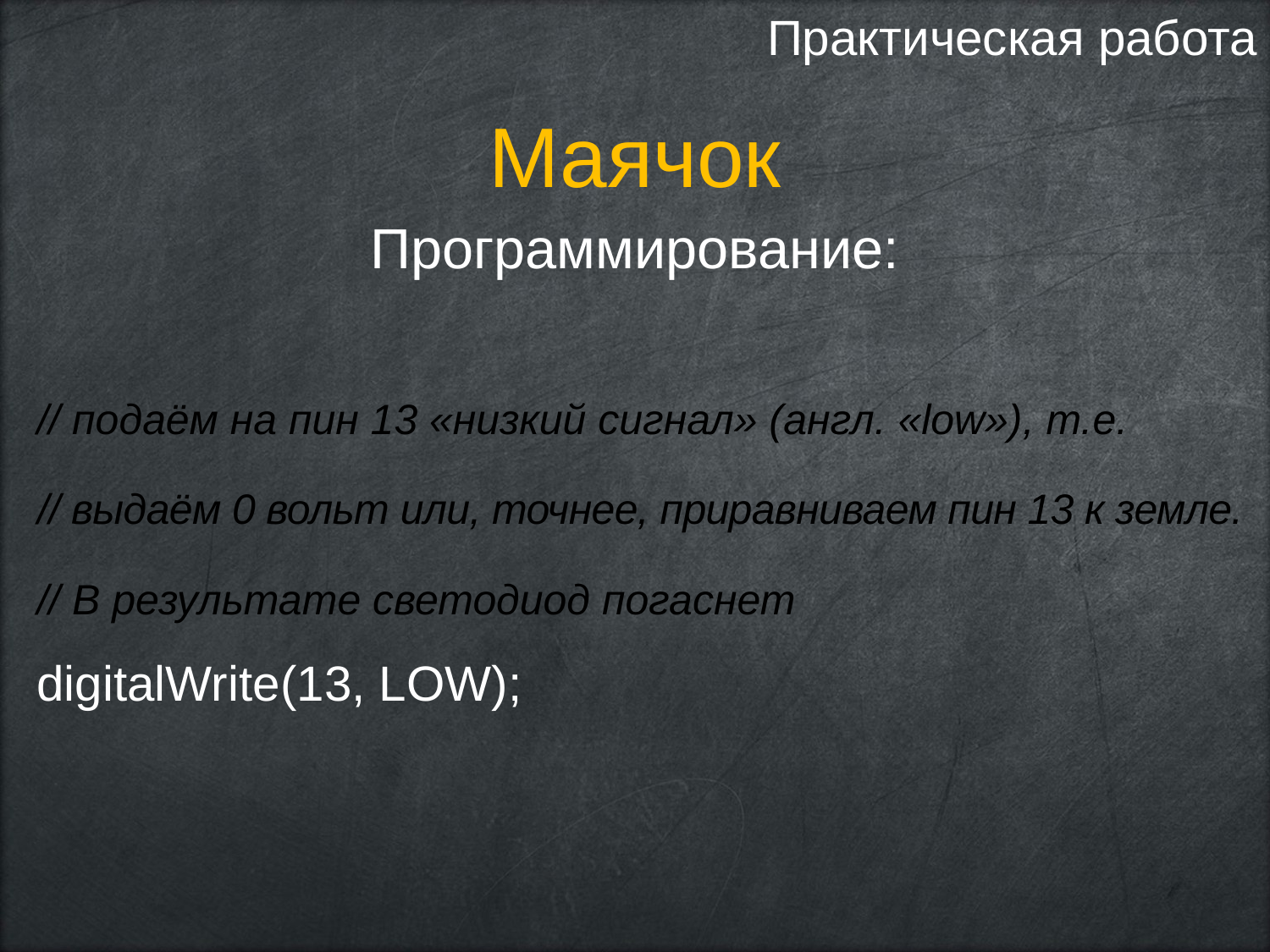

Практическая работа
Маячок
Программирование:
// подаём на пин 13 «низкий сигнал» (англ. «low»), т.е.
// выдаём 0 вольт или, точнее, приравниваем пин 13 к земле.
// В результате светодиод погаснет
digitalWrite(13, LOW);